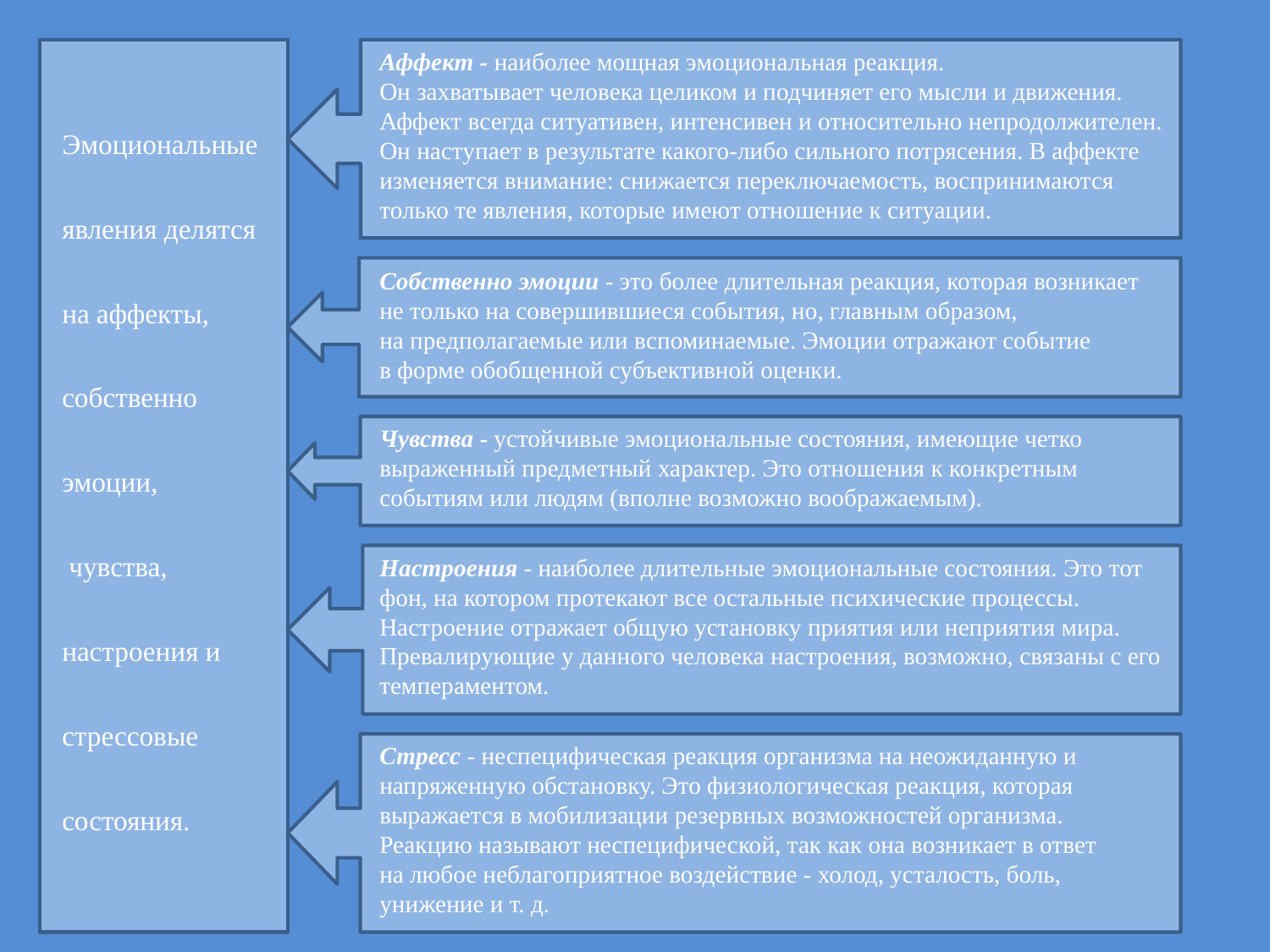

Аффект - наиболее мощная эмоциональная реакция.
Он захватывает человека целиком и подчиняет его мысли и движения. Аффект всегда ситуативен, интенсивен и относительно непродолжителен. Он наступает в результате какого-либо сильного потрясения. В аффекте изменяется внимание: снижается переключаемость, воспринимаются только те явления, которые имеют отношение к ситуации.
Эмоциональные явления делятся на аффекты, собственно эмоции,
 чувства, настроения и стрессовые состояния.

Собственно эмоции - это более длительная реакция, которая возникает
не только на совершившиеся события, но, главным образом,
на предполагаемые или вспоминаемые. Эмоции отражают событие
в форме обобщенной субъективной оценки.

Чувства - устойчивые эмоциональные состояния, имеющие четко выраженный предметный характер. Это отношения к конкретным событиям или людям (вполне возможно воображаемым).

Настроения - наиболее длительные эмоциональные состояния. Это тот фон, на котором протекают все остальные психические процессы. Настроение отражает общую установку приятия или неприятия мира. Превалирующие у данного человека настроения, возможно, связаны с его темпераментом.

Стресс - неспецифическая реакция организма на неожиданную и напряженную обстановку. Это физиологическая реакция, которая выражается в мобилизации резервных возможностей организма.
Реакцию называют неспецифической, так как она возникает в ответ
на любое неблагоприятное воздействие - холод, усталость, боль, унижение и т. д.